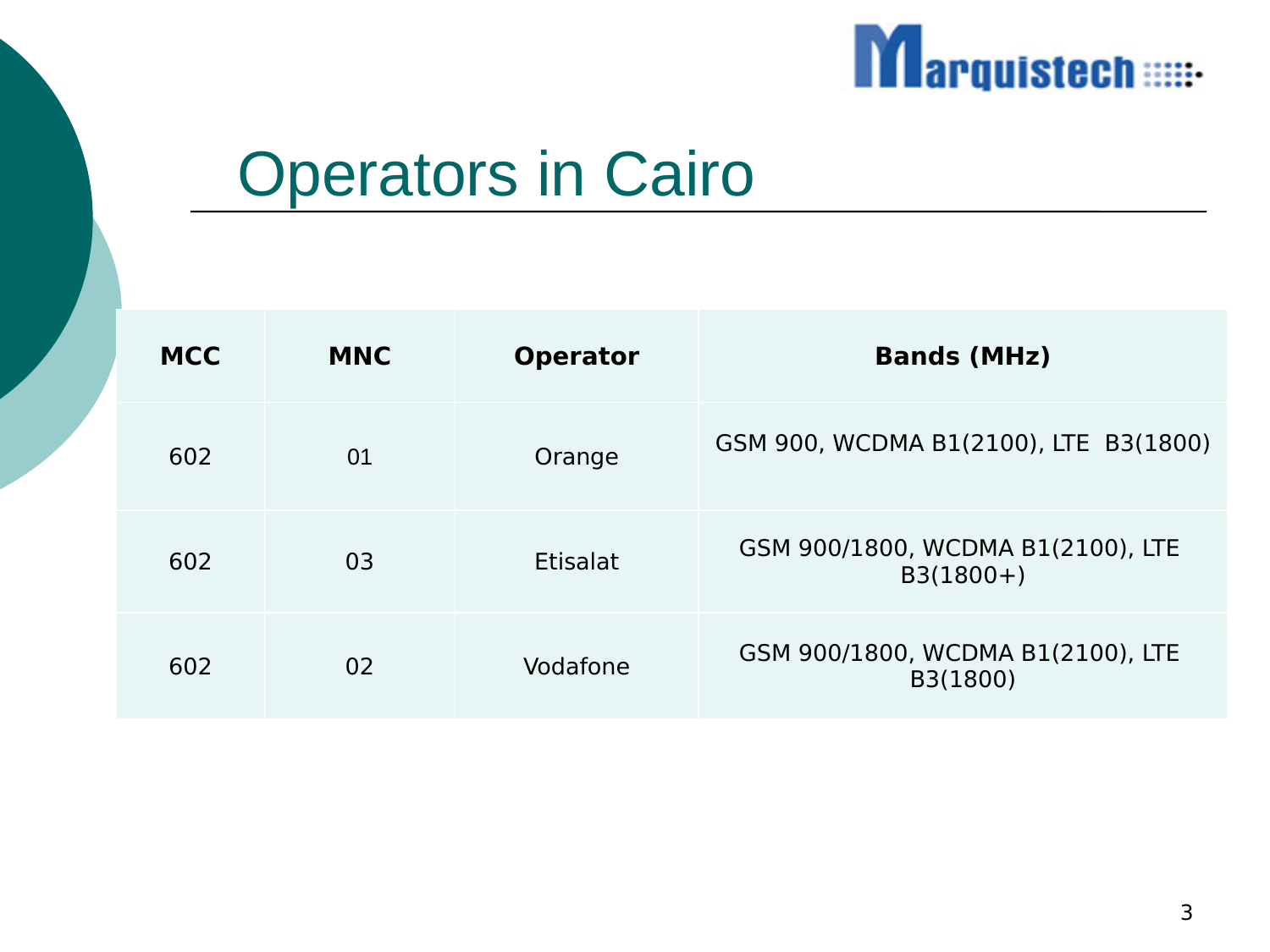

Operators in Cairo
| MCC | MNC | Operator | Bands (MHz) |
| --- | --- | --- | --- |
| 602 | 01 | Orange | GSM 900, WCDMA B1(2100), LTE B3(1800) |
| 602 | 03 | Etisalat | GSM 900/1800, WCDMA B1(2100), LTE B3(1800+) |
| 602 | 02 | Vodafone | GSM 900/1800, WCDMA B1(2100), LTE B3(1800) |
|  |  |  |  |
| --- | --- | --- | --- |
|  |  |  |  |
|  |  |  |  |
|  |  |  |  |
#

3